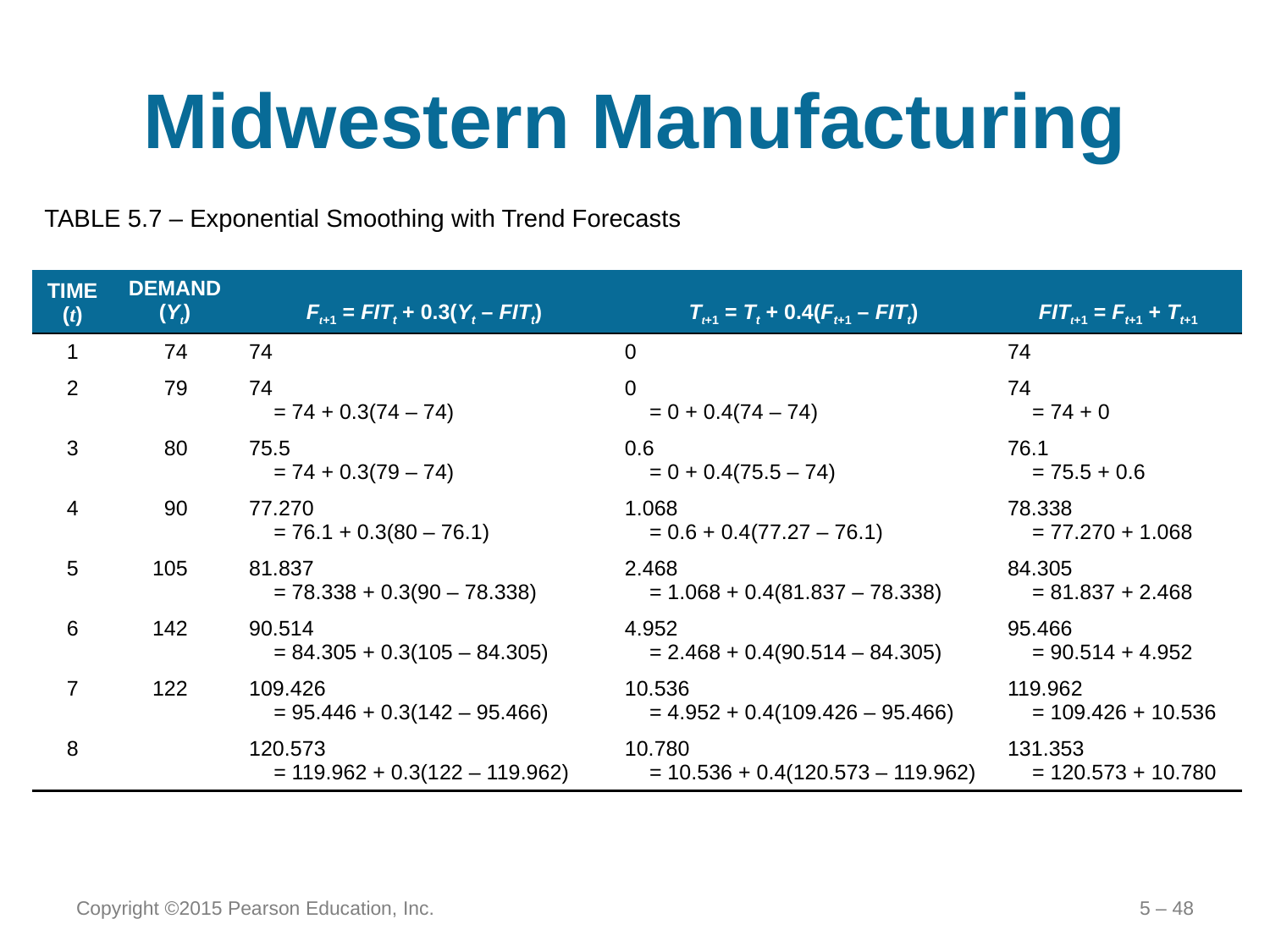

# Midwestern Manufacturing
TABLE 5.7 – Exponential Smoothing with Trend Forecasts
| TIME (t) | DEMAND (Yt) | Ft+1 = FITt + 0.3(Yt – FITt) | Tt+1 = Tt + 0.4(Ft+1 – FITt) | FITt+1 = Ft+1 + Tt+1 |
| --- | --- | --- | --- | --- |
| 1 | 74 | 74 | 0 | 74 |
| 2 | 79 | 74 = 74 + 0.3(74 – 74) | 0 = 0 + 0.4(74 – 74) | 74 = 74 + 0 |
| 3 | 80 | 75.5 = 74 + 0.3(79 – 74) | 0.6 = 0 + 0.4(75.5 – 74) | 76.1 = 75.5 + 0.6 |
| 4 | 90 | 77.270 = 76.1 + 0.3(80 – 76.1) | 1.068 = 0.6 + 0.4(77.27 – 76.1) | 78.338 = 77.270 + 1.068 |
| 5 | 105 | 81.837 = 78.338 + 0.3(90 – 78.338) | 2.468 = 1.068 + 0.4(81.837 – 78.338) | 84.305 = 81.837 + 2.468 |
| 6 | 142 | 90.514 = 84.305 + 0.3(105 – 84.305) | 4.952 = 2.468 + 0.4(90.514 – 84.305) | 95.466 = 90.514 + 4.952 |
| 7 | 122 | 109.426 = 95.446 + 0.3(142 – 95.466) | 10.536 = 4.952 + 0.4(109.426 – 95.466) | 119.962 = 109.426 + 10.536 |
| 8 |  | 120.573 = 119.962 + 0.3(122 – 119.962) | 10.780 = 10.536 + 0.4(120.573 – 119.962) | 131.353 = 120.573 + 10.780 |
Copyright ©2015 Pearson Education, Inc.
5 – 48